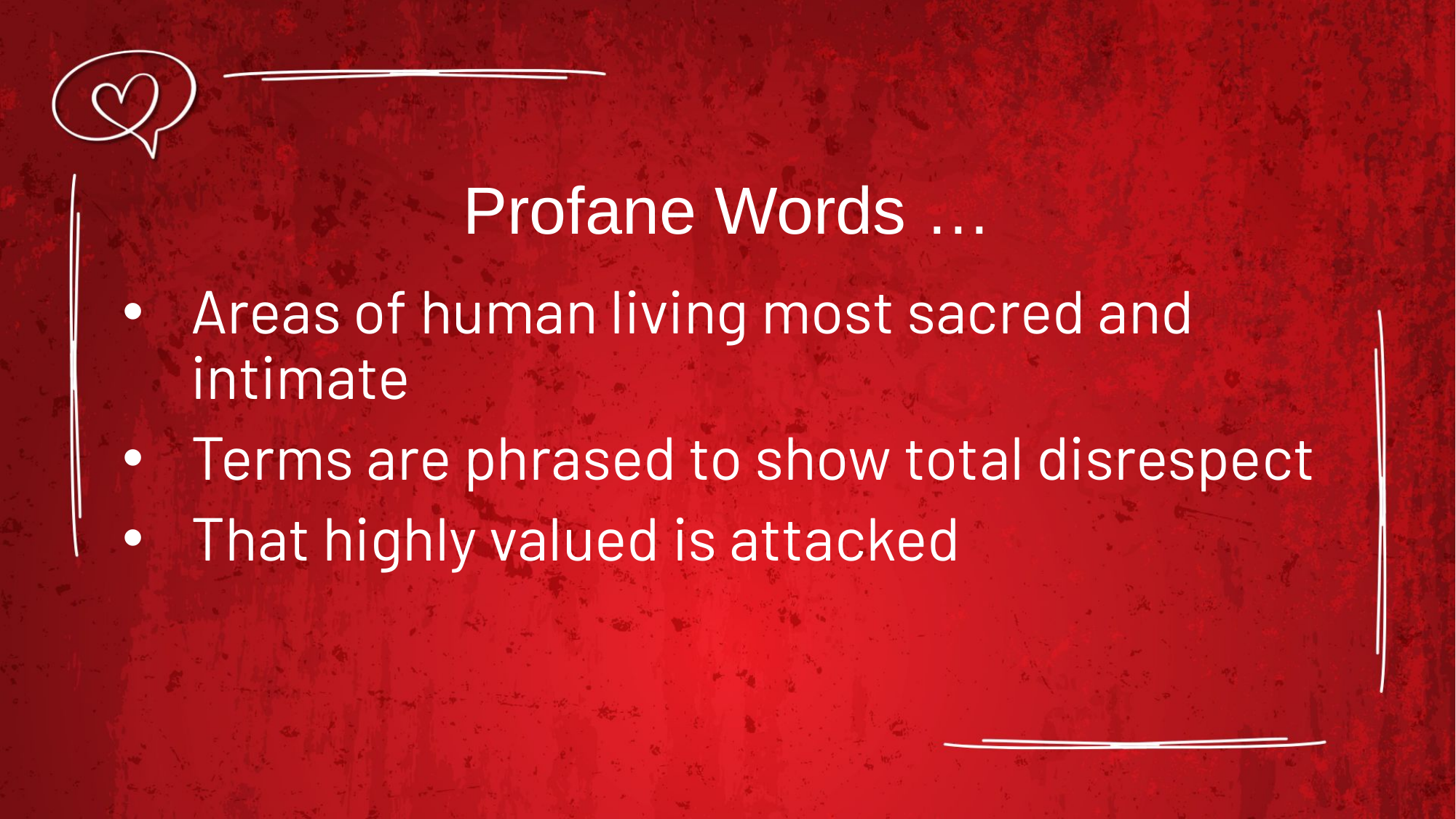

# Profane Words …
Areas of human living most sacred and intimate
Terms are phrased to show total disrespect
That highly valued is attacked